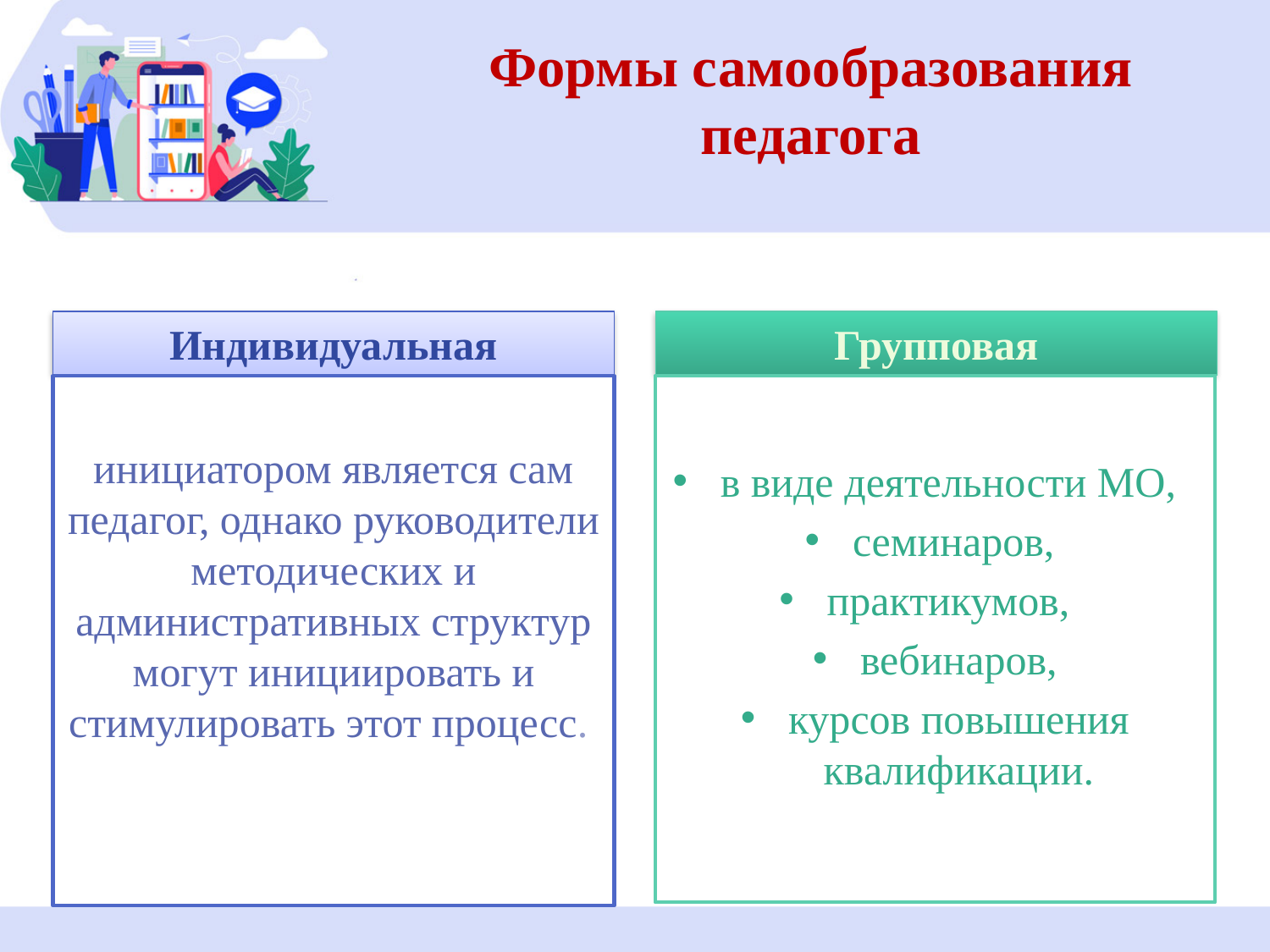

# Формы самообразования педагога
Индивидуальная
Групповая

инициатором является сам педагог, однако руководители методических и административных структур могут инициировать и стимулировать этот процесс.

в виде деятельности МО,
семинаров,
практикумов,
вебинаров,
курсов повышения квалификации.